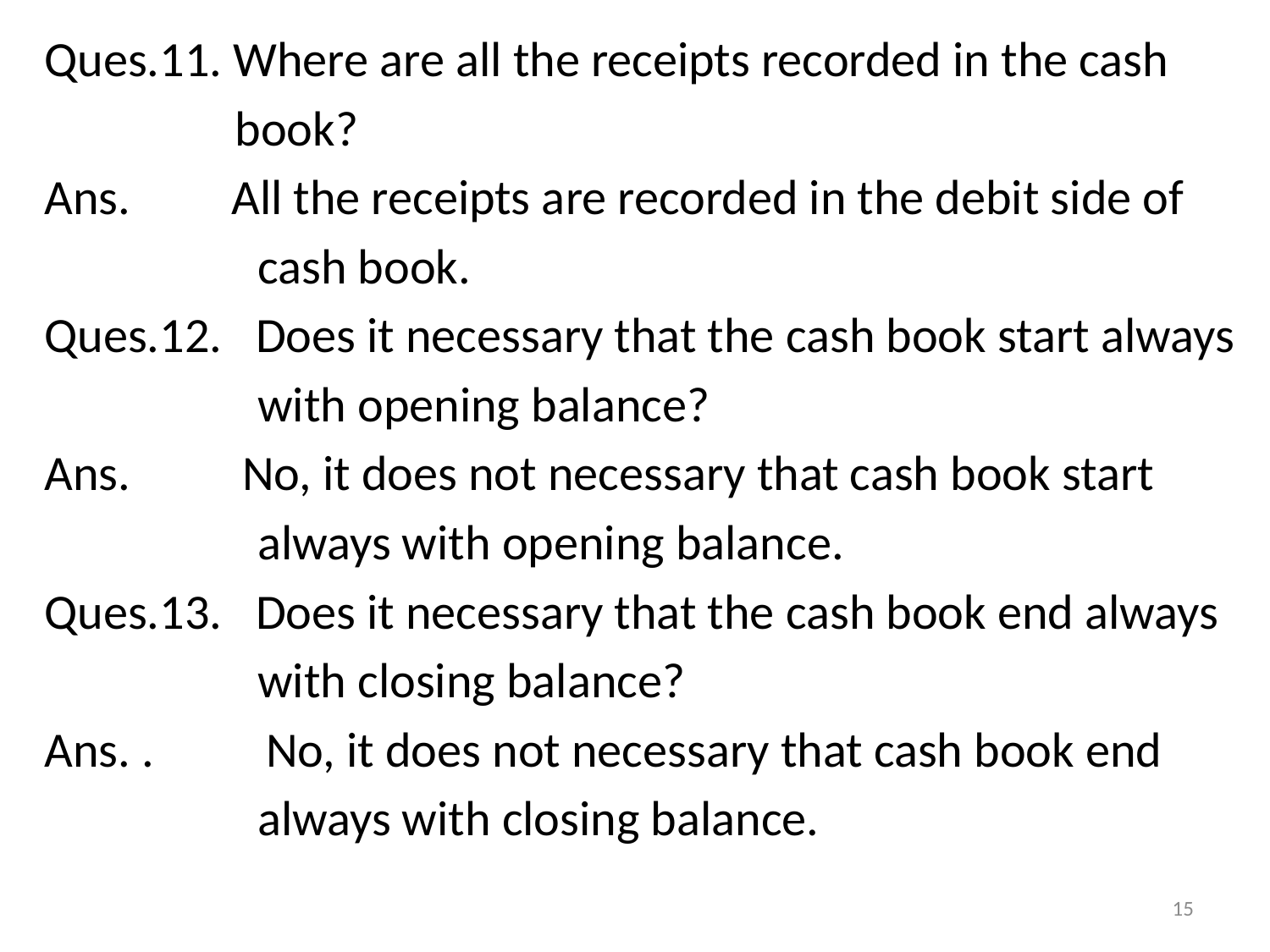

Ques.11. Where are all the receipts recorded in the cash
                 book?
Ans.         All the receipts are recorded in the debit side of
                   cash book.
Ques.12.   Does it necessary that the cash book start always
                   with opening balance?
Ans.          No, it does not necessary that cash book start
                   always with opening balance.
Ques.13.   Does it necessary that the cash book end always
                   with closing balance?
Ans. .          No, it does not necessary that cash book end
                   always with closing balance.

15